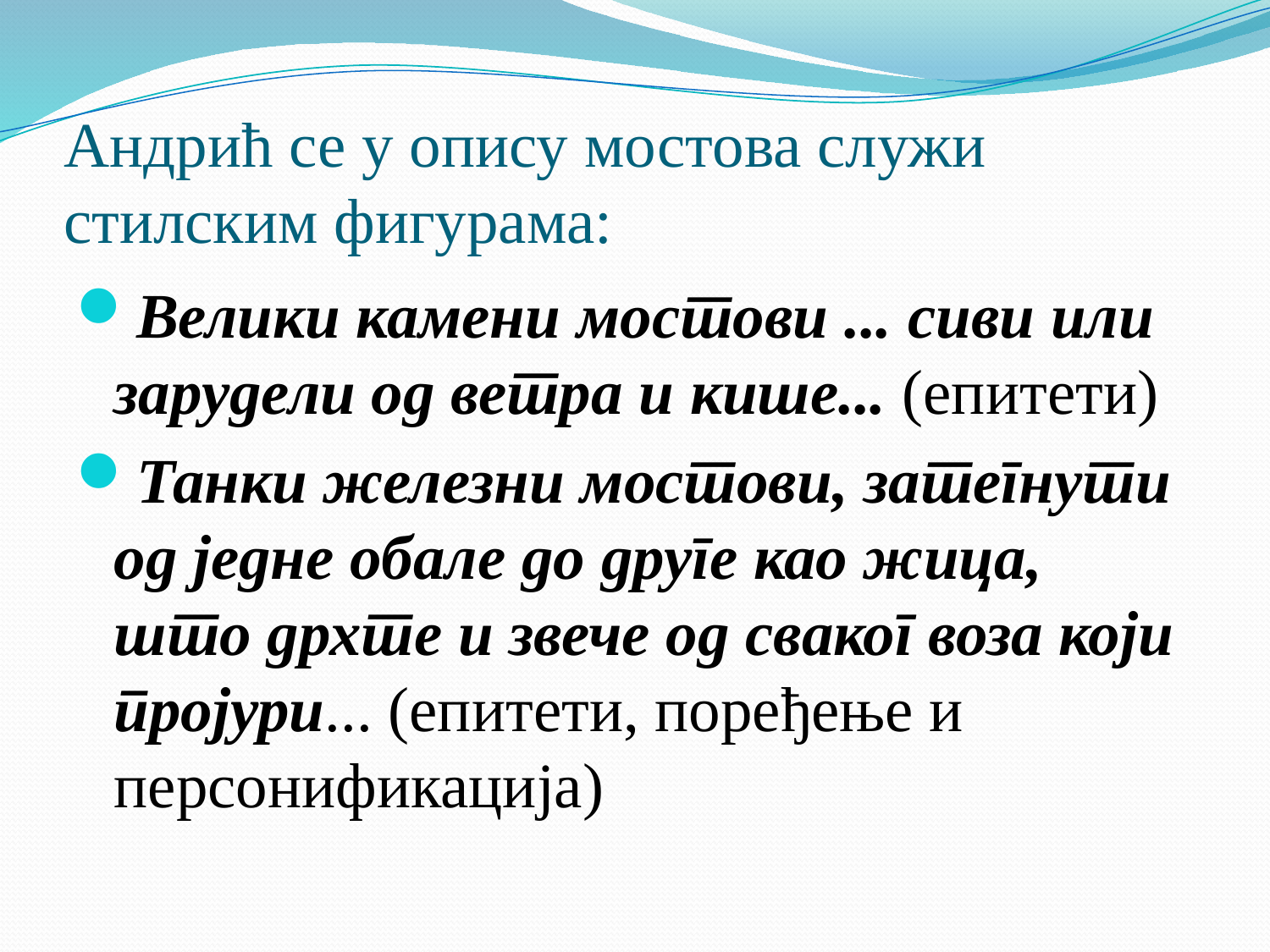

# Андрић се у опису мостова служи стилским фигурама:
Велики камени мостови ... сиви или зарудели од ветра и кише... (епитети)
Танки железни мостови, затегнути од једне обале до друге као жица, што дрхте и звече од сваког воза који пројури... (епитети, поређење и персонификација)